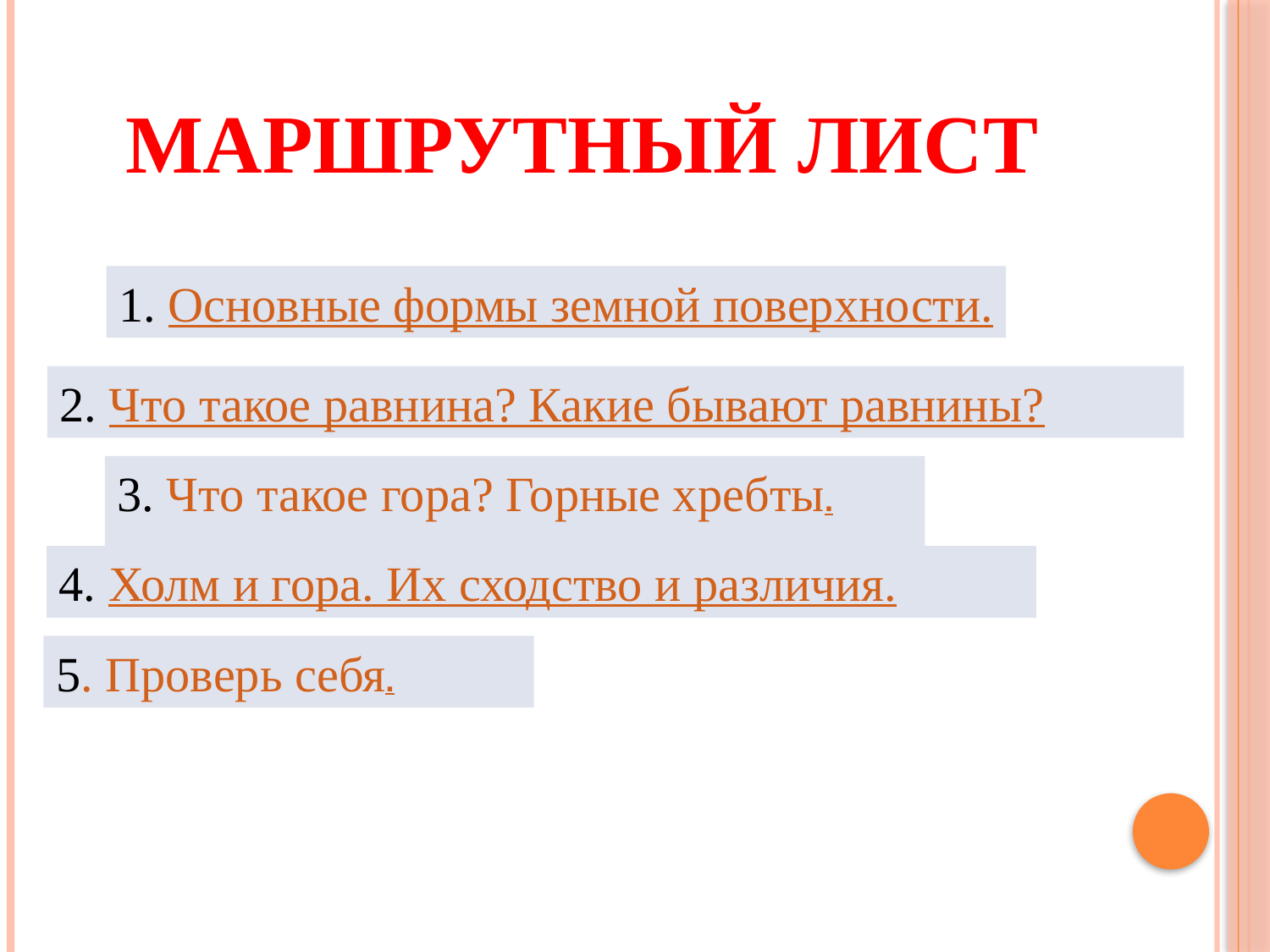

# Маршрутный лист
1. Основные формы земной поверхности.
2. Что такое равнина? Какие бывают равнины?
3. Что такое гора? Горные хребты.

4. Холм и гора. Их сходство и различия.
5. Проверь себя.